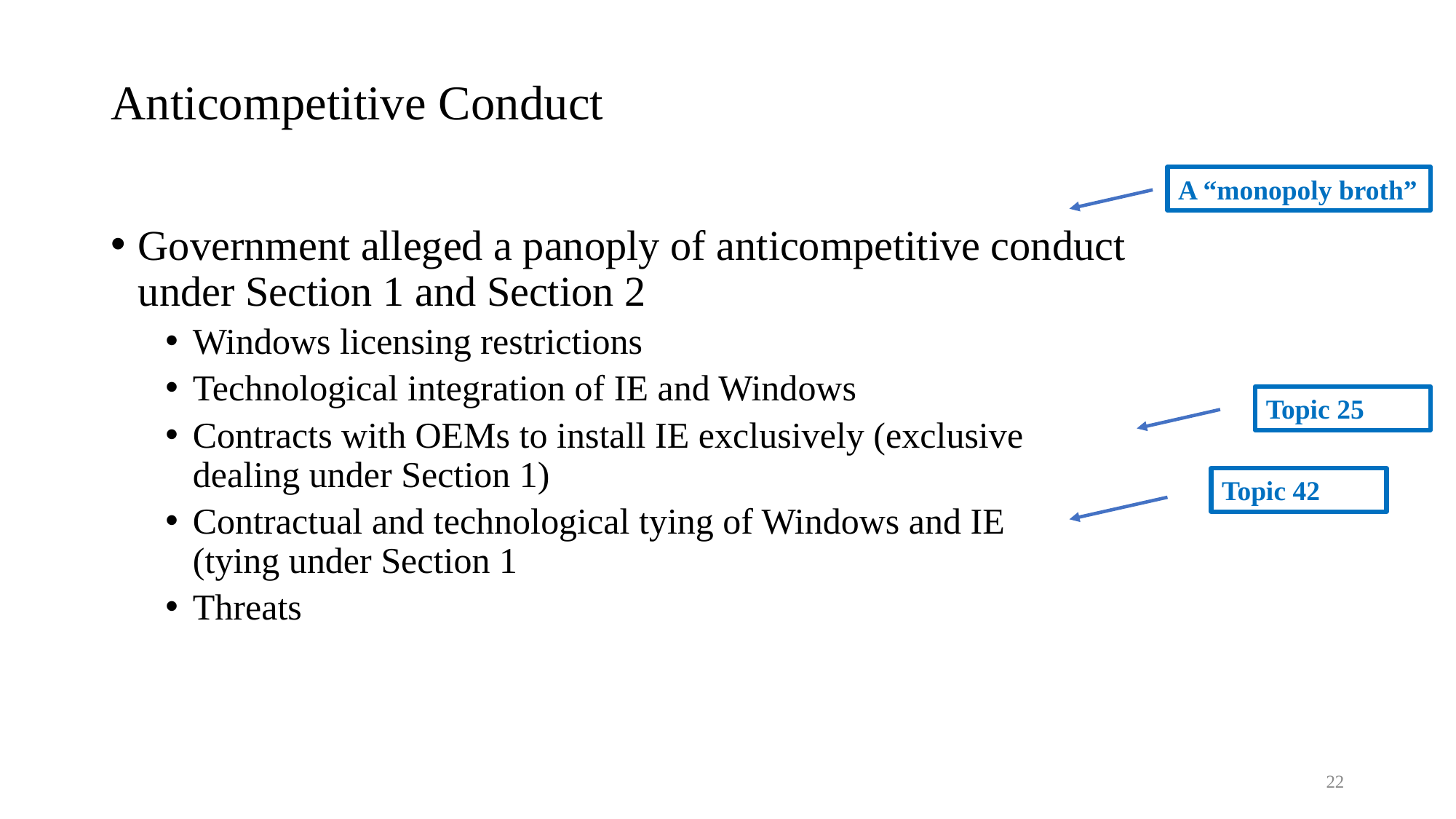

# Anticompetitive Conduct
A “monopoly broth”
Government alleged a panoply of anticompetitive conduct under Section 1 and Section 2
Windows licensing restrictions
Technological integration of IE and Windows
Contracts with OEMs to install IE exclusively (exclusive dealing under Section 1)
Contractual and technological tying of Windows and IE
(tying under Section 1
Threats
Topic 25
Topic 42
22